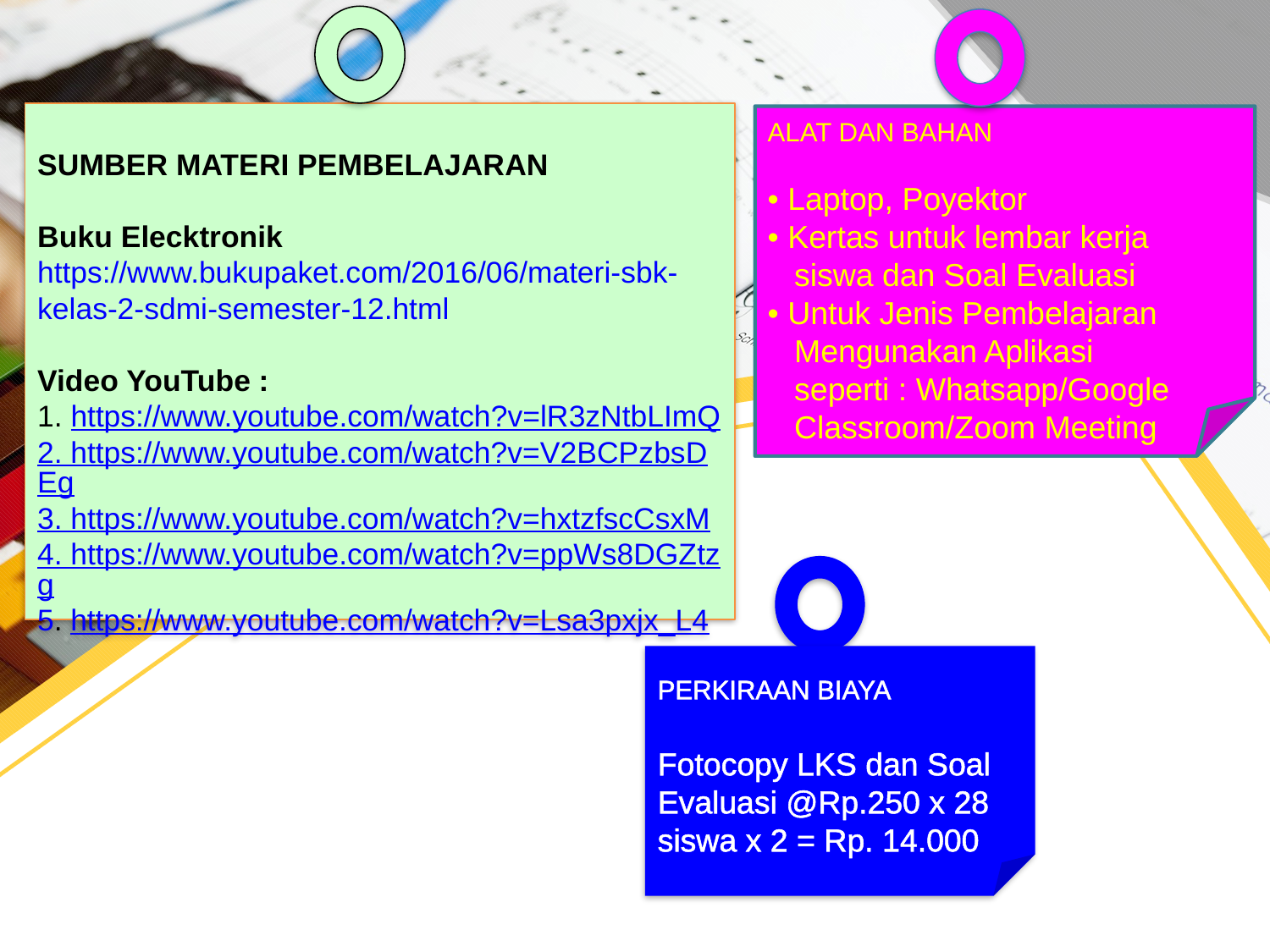

SUMBER MATERI PEMBELAJARAN

Buku Elecktronik
https://www.bukupaket.com/2016/06/materi-sbk-kelas-2-sdmi-semester-12.html

Video YouTube :
1. https://www.youtube.com/watch?v=lR3zNtbLImQ
2. https://www.youtube.com/watch?v=V2BCPzbsDEg
3. https://www.youtube.com/watch?v=hxtzfscCsxM
4. https://www.youtube.com/watch?v=ppWs8DGZtzg
5. https://www.youtube.com/watch?v=Lsa3pxjx_L4

ALAT DAN BAHAN

• Laptop, Poyektor
• Kertas untuk lembar kerja
   siswa dan Soal Evaluasi
• Untuk Jenis Pembelajaran
   Mengunakan Aplikasi
   seperti : Whatsapp/Google
   Classroom/Zoom Meeting

PERKIRAAN BIAYA

Fotocopy LKS dan Soal
Evaluasi @Rp.250 x 28
siswa x 2 = Rp. 14.000